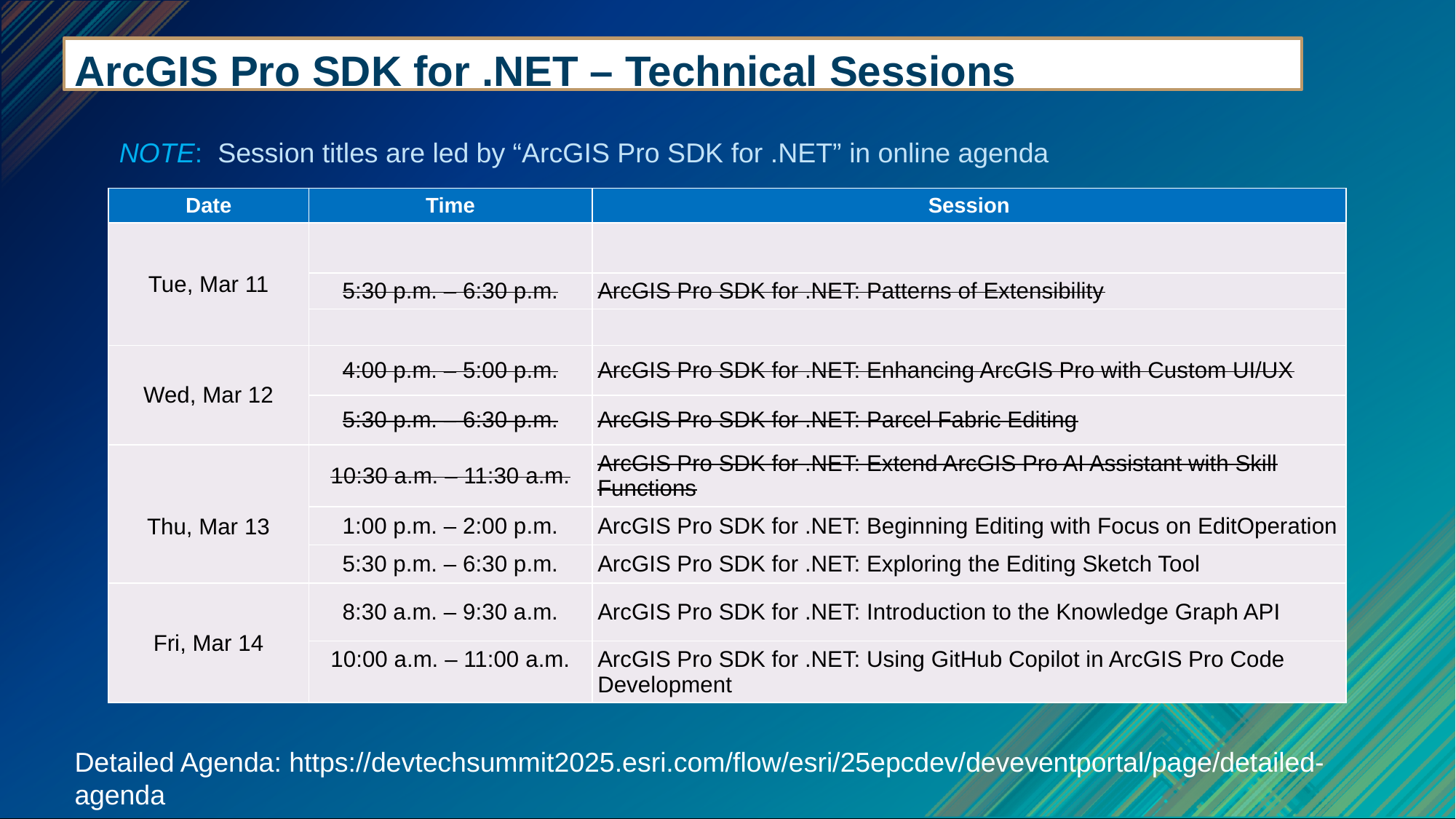

# ArcGIS Pro SDK for .NET – Technical Sessions
NOTE:  Session titles are led by “ArcGIS Pro SDK for .NET” in online agenda

| Date | Time | Session |
| --- | --- | --- |
| Tue, Mar 11 |  |  |
|  | 5:30 p.m. – 6:30 p.m. | ArcGIS Pro SDK for .NET: Patterns of Extensibility |
|  |  |  |
| Wed, Mar 12 | 4:00 p.m. – 5:00 p.m. | ArcGIS Pro SDK for .NET: Enhancing ArcGIS Pro with Custom UI/UX |
|  | 5:30 p.m. – 6:30 p.m. | ArcGIS Pro SDK for .NET: Parcel Fabric Editing |
| Thu, Mar 13 | 10:30 a.m. – 11:30 a.m. | ArcGIS Pro SDK for .NET: Extend ArcGIS Pro AI Assistant with Skill Functions |
|  | 1:00 p.m. – 2:00 p.m. | ArcGIS Pro SDK for .NET: Beginning Editing with Focus on EditOperation |
|  | 5:30 p.m. – 6:30 p.m. | ArcGIS Pro SDK for .NET: Exploring the Editing Sketch Tool |
| Fri, Mar 14 | 8:30 a.m. – 9:30 a.m. | ArcGIS Pro SDK for .NET: Introduction to the Knowledge Graph API |
|  | 10:00 a.m. – 11:00 a.m. | ArcGIS Pro SDK for .NET: Using GitHub Copilot in ArcGIS Pro Code Development |
Detailed Agenda: https://devtechsummit2025.esri.com/flow/esri/25epcdev/deveventportal/page/detailed-agenda